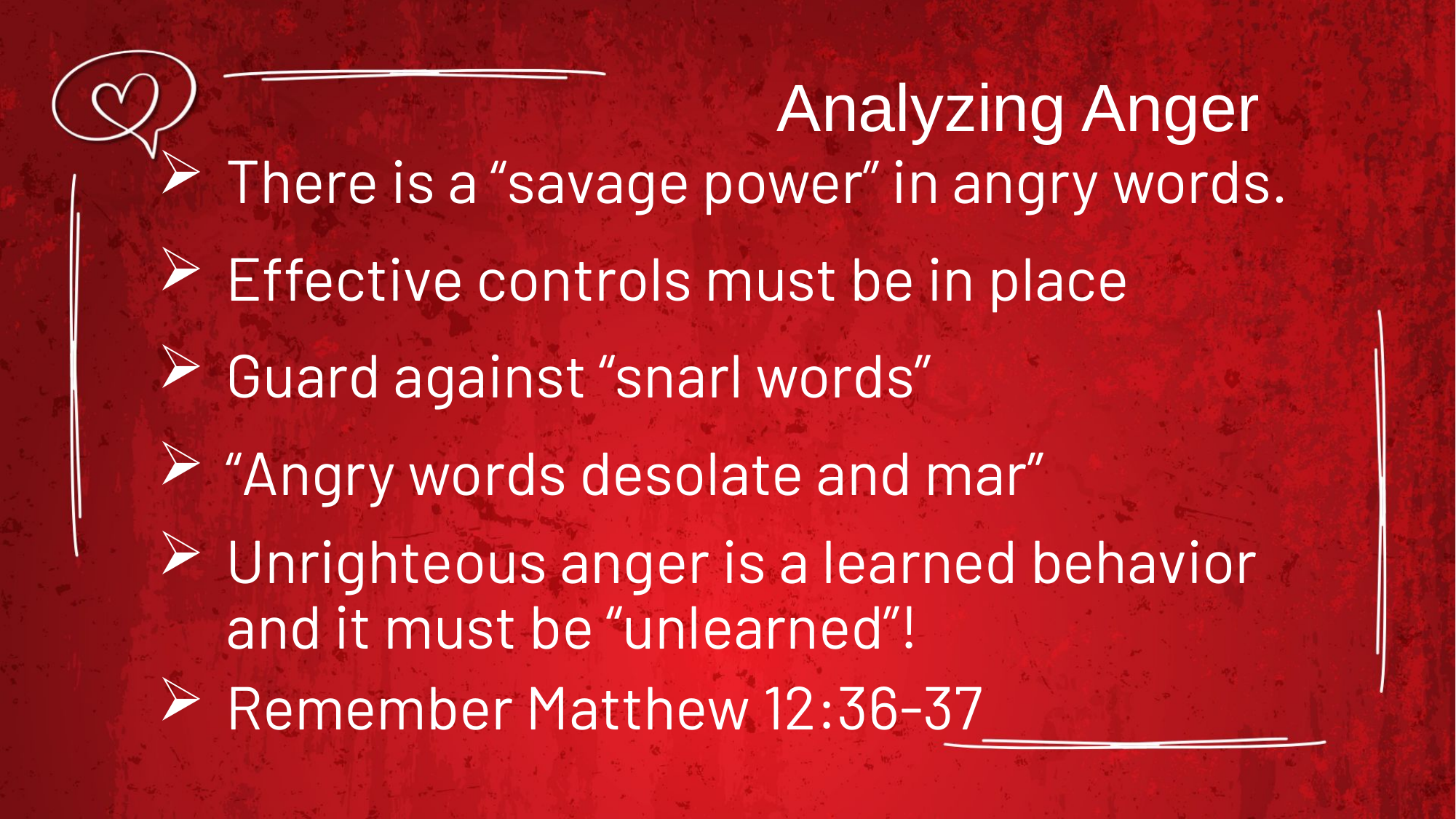

# Analyzing Anger
There is a “savage power” in angry words.
Effective controls must be in place
Guard against “snarl words”
“Angry words desolate and mar”
Unrighteous anger is a learned behavior and it must be “unlearned”!
Remember Matthew 12:36-37